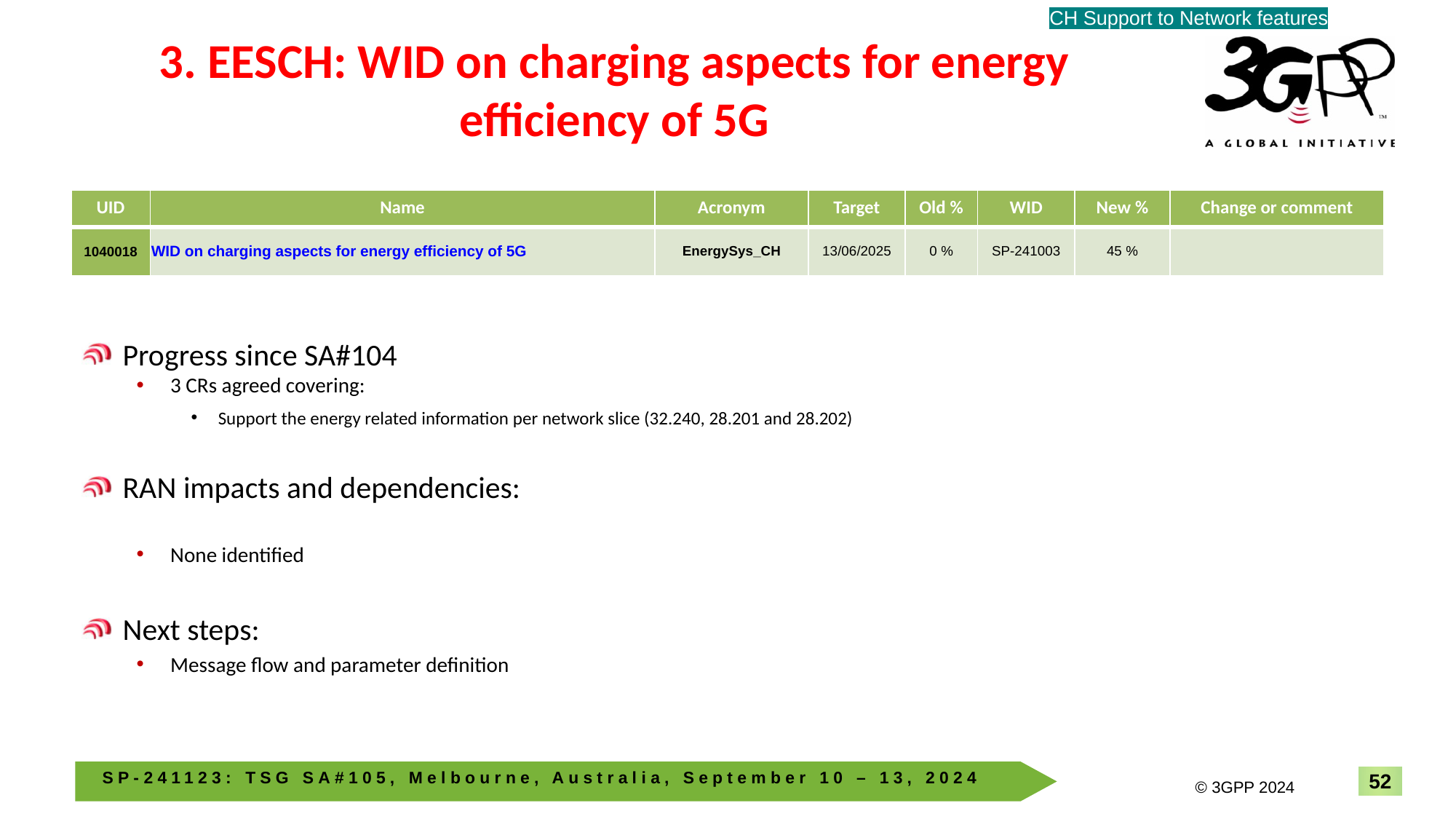

CH Support to Network features
# 3. EESCH: WID on charging aspects for energy efficiency of 5G
| UID | Name | Acronym | Target | Old % | WID | New % | Change or comment |
| --- | --- | --- | --- | --- | --- | --- | --- |
| 1040018 | WID on charging aspects for energy efficiency of 5G | EnergySys\_CH | 13/06/2025 | 0 % | SP-241003 | 45 % |  |
Progress since SA#104
3 CRs agreed covering:
Support the energy related information per network slice (32.240, 28.201 and 28.202)

RAN impacts and dependencies:

None identified

Next steps:
Message flow and parameter definition